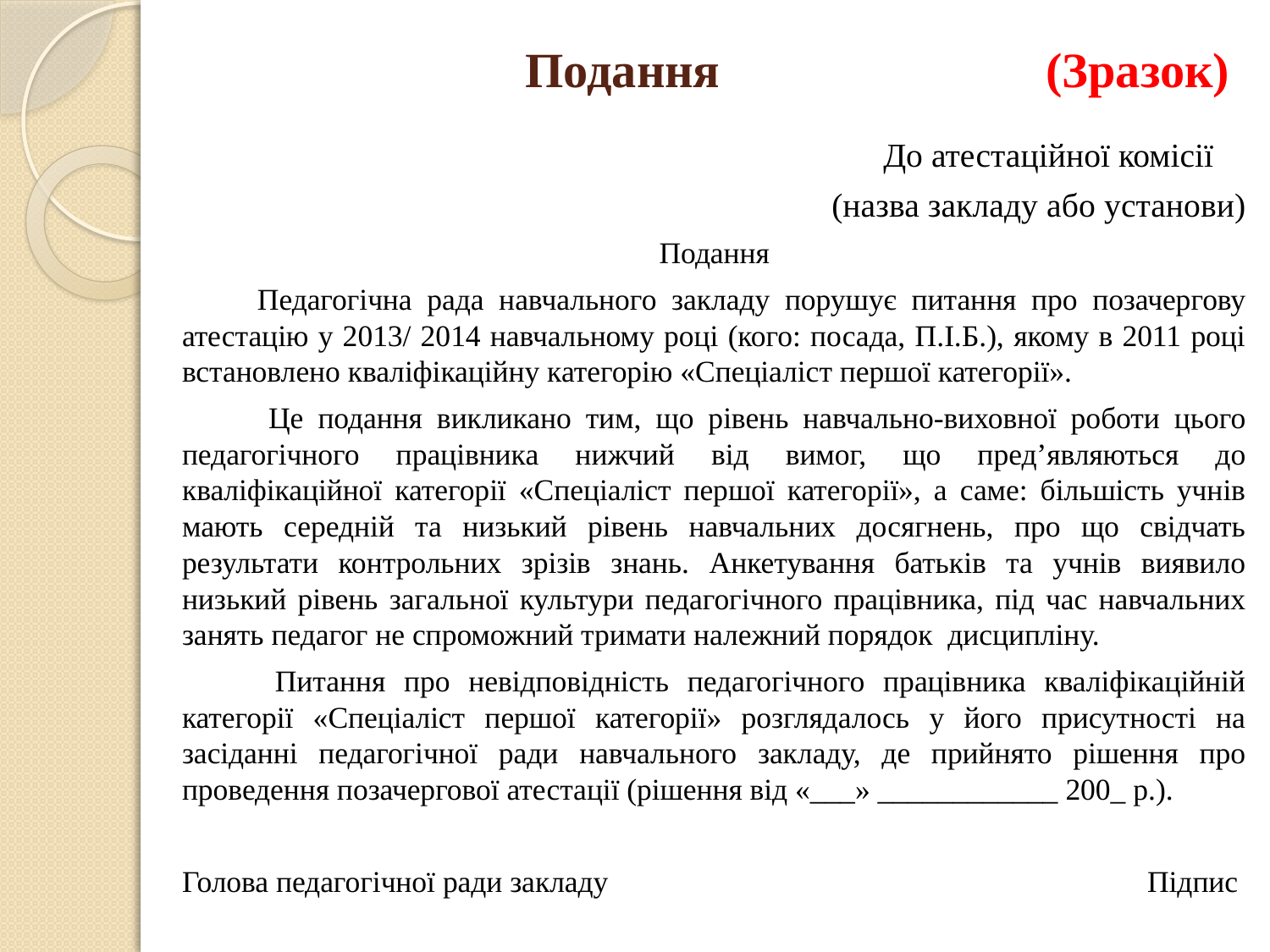

# Подання			 (Зразок)
                                                                               До атестаційної комісії
(назва закладу або установи)
Подання
     Педагогічна рада навчального закладу порушує питання про позачергову атестацію у 2013/ 2014 навчальному році (кого: посада, П.І.Б.), якому в 2011 році встановлено кваліфікаційну категорію «Спеціаліст першої категорії».
      Це подання викликано тим, що рівень навчально-виховної роботи цього педагогічного працівника нижчий від вимог, що пред’являються до кваліфікаційної категорії «Спеціаліст першої категорії», а саме: більшість учнів мають середній та низький рівень навчальних досягнень, про що свідчать результати контрольних зрізів знань. Анкетування батьків та учнів виявило низький рівень загальної культури педагогічного працівника, під час навчальних занять педагог не спроможний тримати належний порядок  дисципліну.
     Питання про невідповідність педагогічного працівника кваліфікаційній категорії «Спеціаліст першої категорії» розглядалось у його присутності на засіданні педагогічної ради навчального закладу, де прийнято рішення про проведення позачергової атестації (рішення від «___» ____________ 200_ р.).

Голова педагогічної ради закладу					Підпис